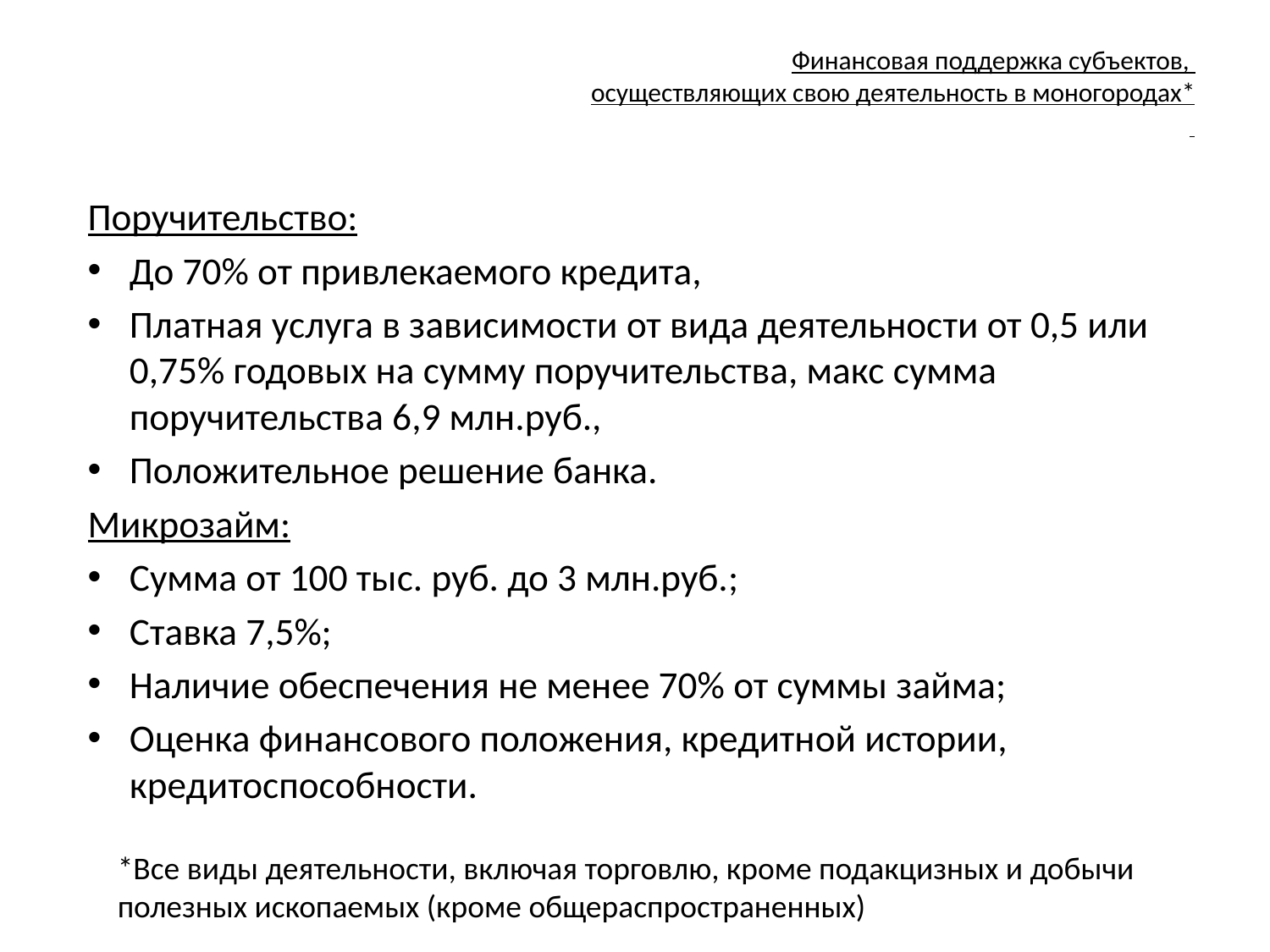

# Финансовая поддержка субъектов, осуществляющих свою деятельность в моногородах*
Поручительство:
До 70% от привлекаемого кредита,
Платная услуга в зависимости от вида деятельности от 0,5 или 0,75% годовых на сумму поручительства, макс сумма поручительства 6,9 млн.руб.,
Положительное решение банка.
Микрозайм:
Сумма от 100 тыс. руб. до 3 млн.руб.;
Ставка 7,5%;
Наличие обеспечения не менее 70% от суммы займа;
Оценка финансового положения, кредитной истории, кредитоспособности.

*Все виды деятельности, включая торговлю, кроме подакцизных и добычи полезных ископаемых (кроме общераспространенных)